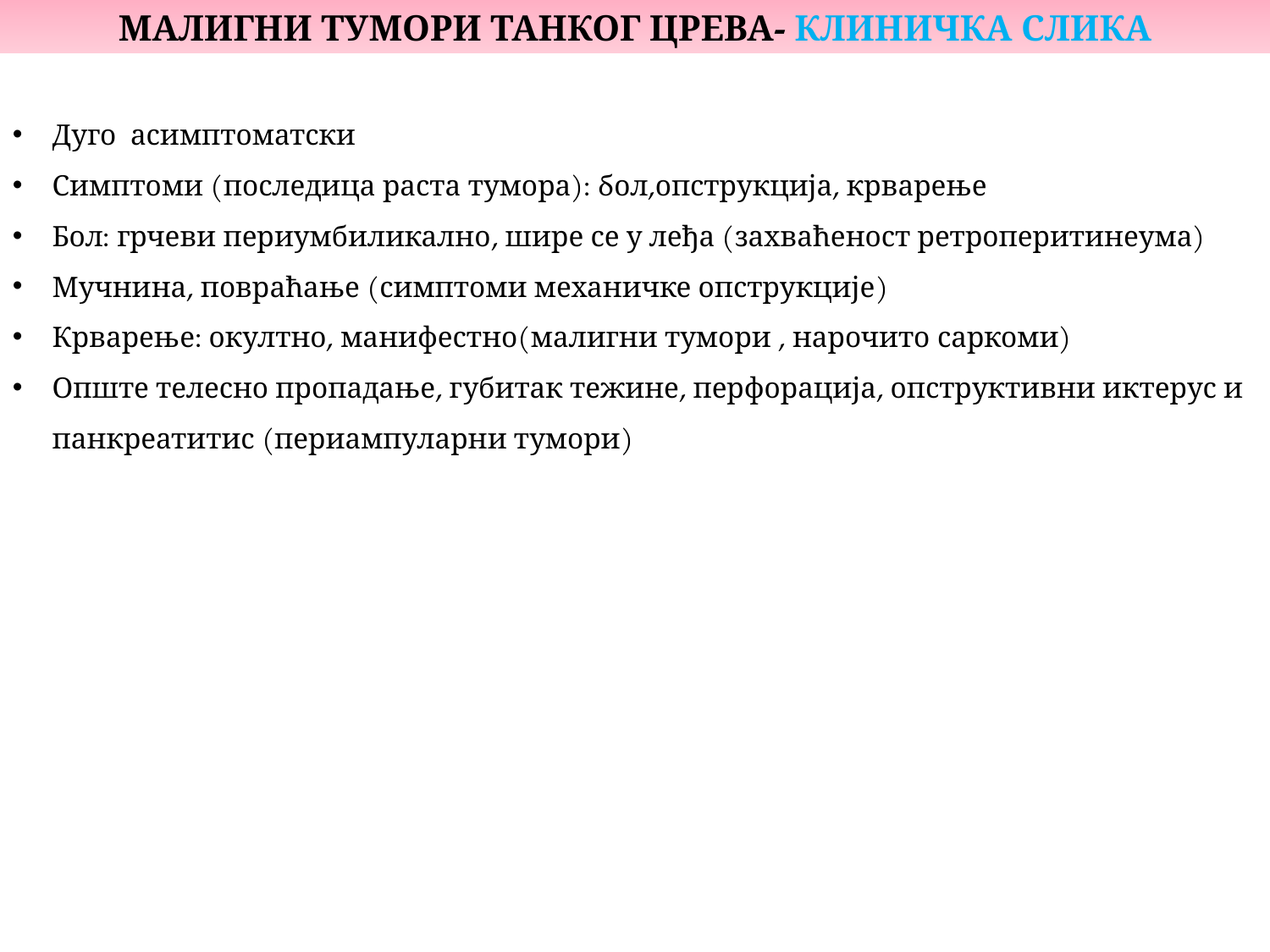

МАЛИГНИ ТУМОРИ ТАНКОГ ЦРЕВА- КЛИНИЧКА СЛИКА
Дуго  асимптоматски
Симптоми (последица раста тумора): бол,опструкција, крварење
Бол: грчеви периумбиликално, шире се у леђа (захваћеност ретроперитинеума)
Мучнина, повраћање (симптоми механичке опструкције)
Крварење: окултно, манифестно(малигни тумори , нарочито саркоми)
Опште телесно пропадање, губитак тежине, перфорација, опструктивни иктерус и панкреатитис (периампуларни тумори)